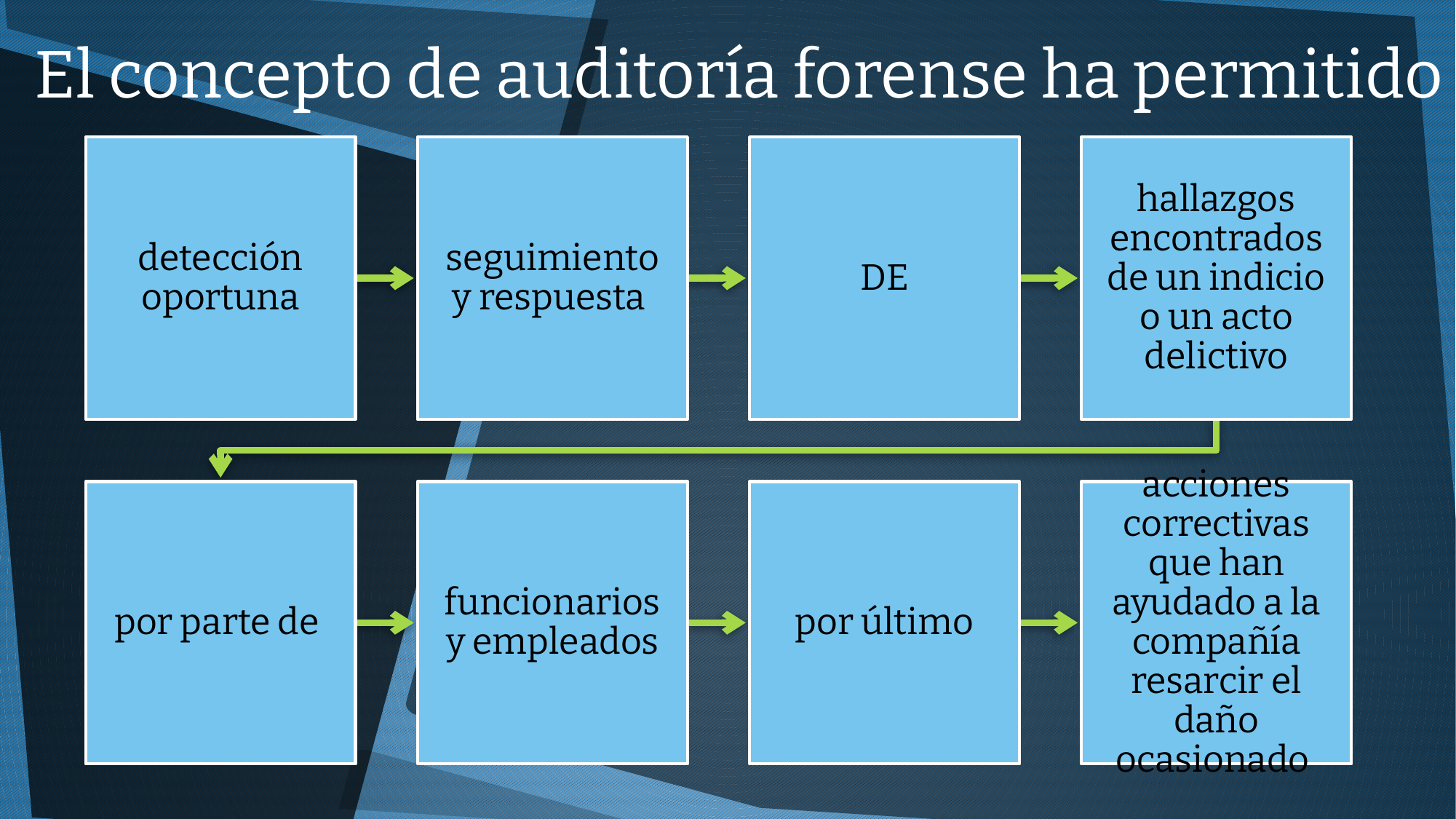

# El concepto de auditoría forense ha permitido

detección oportuna

seguimiento y respuesta

DE

hallazgos encontrados de un indicio o un acto delictivo

por parte de

funcionarios y empleados

por último
acciones correctivas que han ayudado a la compañía resarcir el daño ocasionado